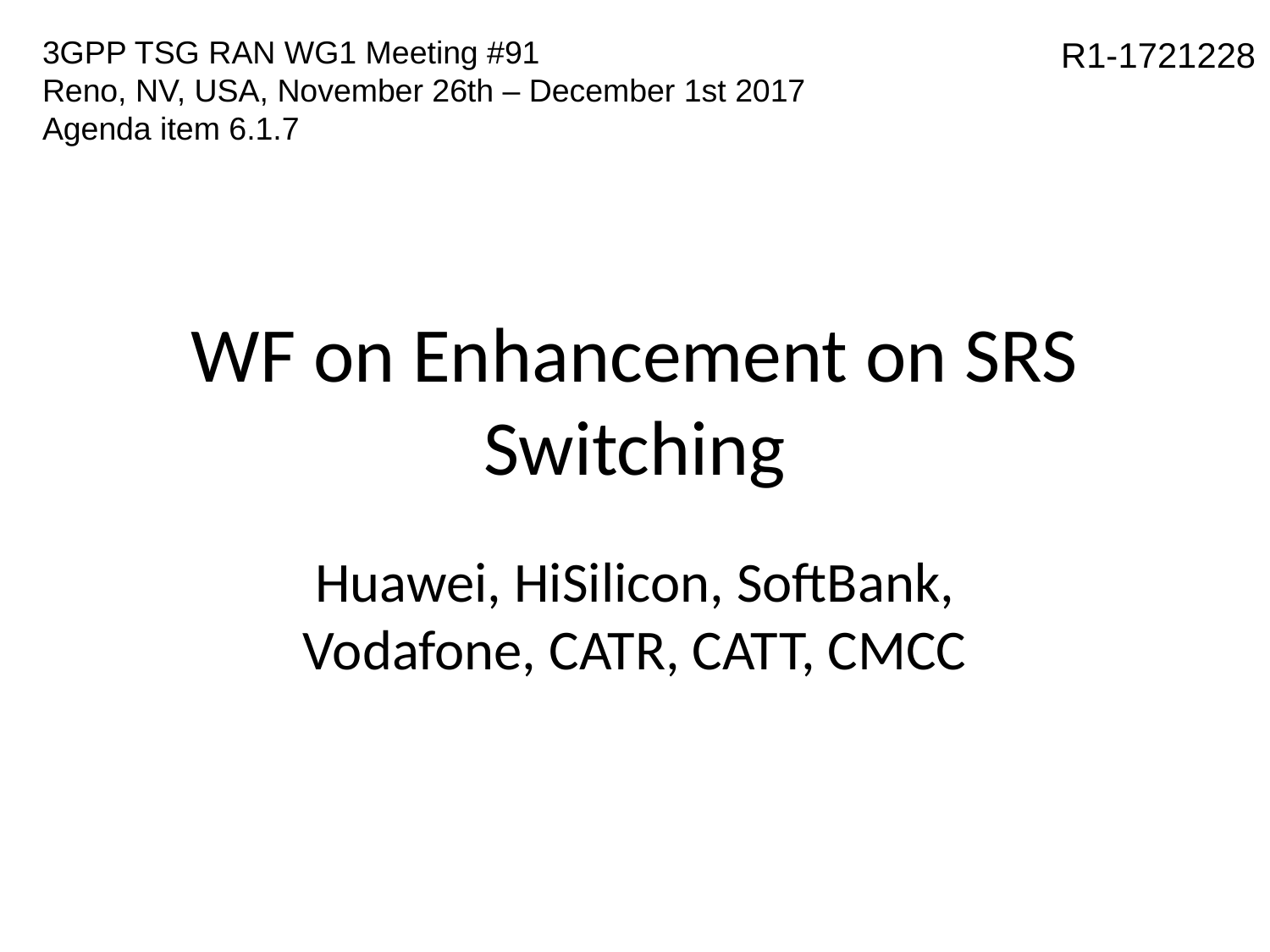

3GPP TSG RAN WG1 Meeting #91
Reno, NV, USA, November 26th – December 1st 2017
Agenda item 6.1.7
R1-1721228
# WF on Enhancement on SRS Switching
Huawei, HiSilicon, SoftBank, Vodafone, CATR, CATT, CMCC